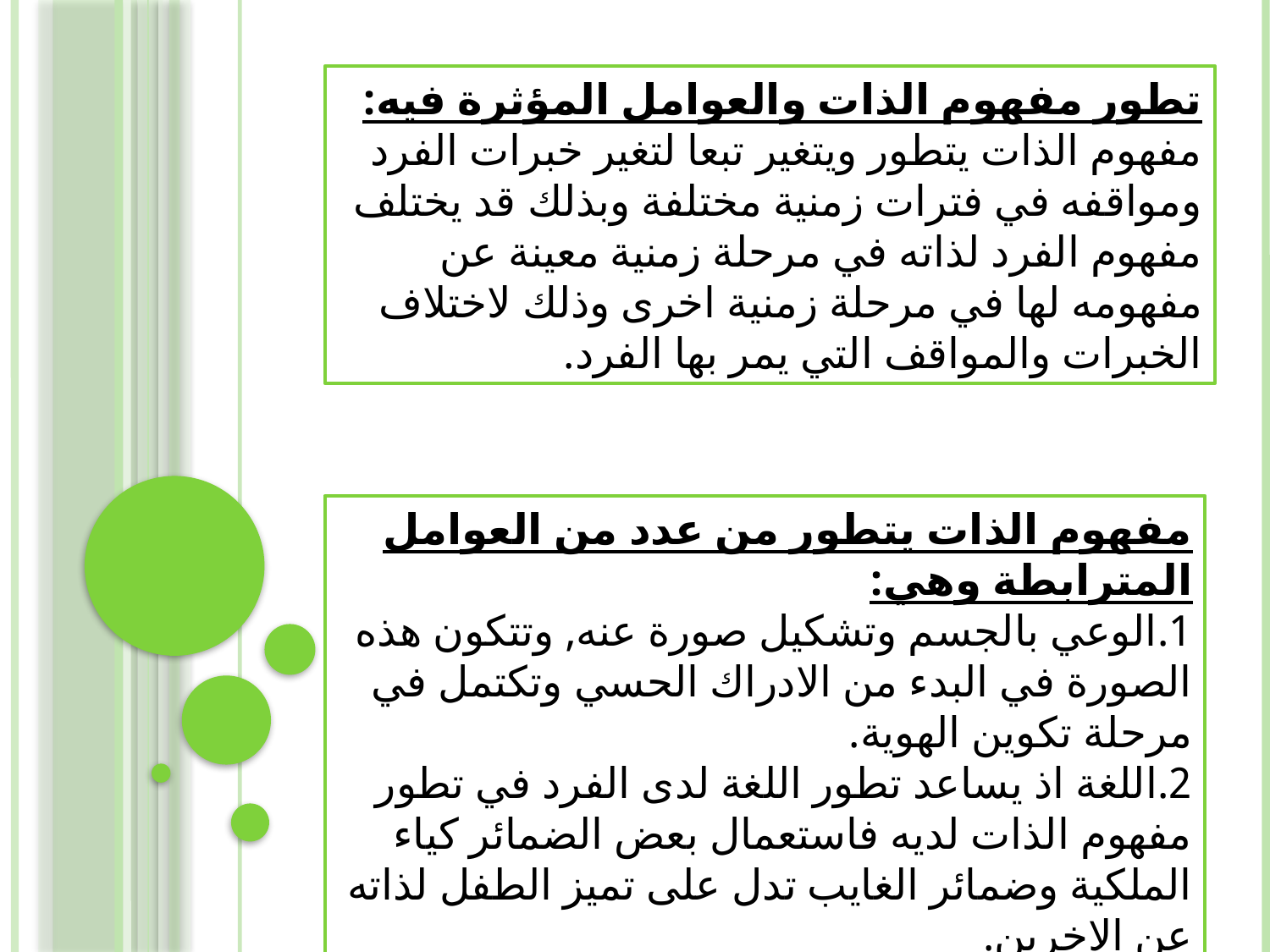

تطور مفهوم الذات والعوامل المؤثرة فيه:
مفهوم الذات يتطور ويتغير تبعا لتغير خبرات الفرد ومواقفه في فترات زمنية مختلفة وبذلك قد يختلف مفهوم الفرد لذاته في مرحلة زمنية معينة عن مفهومه لها في مرحلة زمنية اخرى وذلك لاختلاف الخبرات والمواقف التي يمر بها الفرد.
مفهوم الذات يتطور من عدد من العوامل المترابطة وهي:
الوعي بالجسم وتشكيل صورة عنه, وتتكون هذه الصورة في البدء من الادراك الحسي وتكتمل في مرحلة تكوين الهوية.
اللغة اذ يساعد تطور اللغة لدى الفرد في تطور مفهوم الذات لديه فاستعمال بعض الضمائر كياء الملكية وضمائر الغايب تدل على تميز الطفل لذاته عن الاخرين.
الاخرون الهامون في حياة الفرد كالوالدين وجماعة الرفاق.